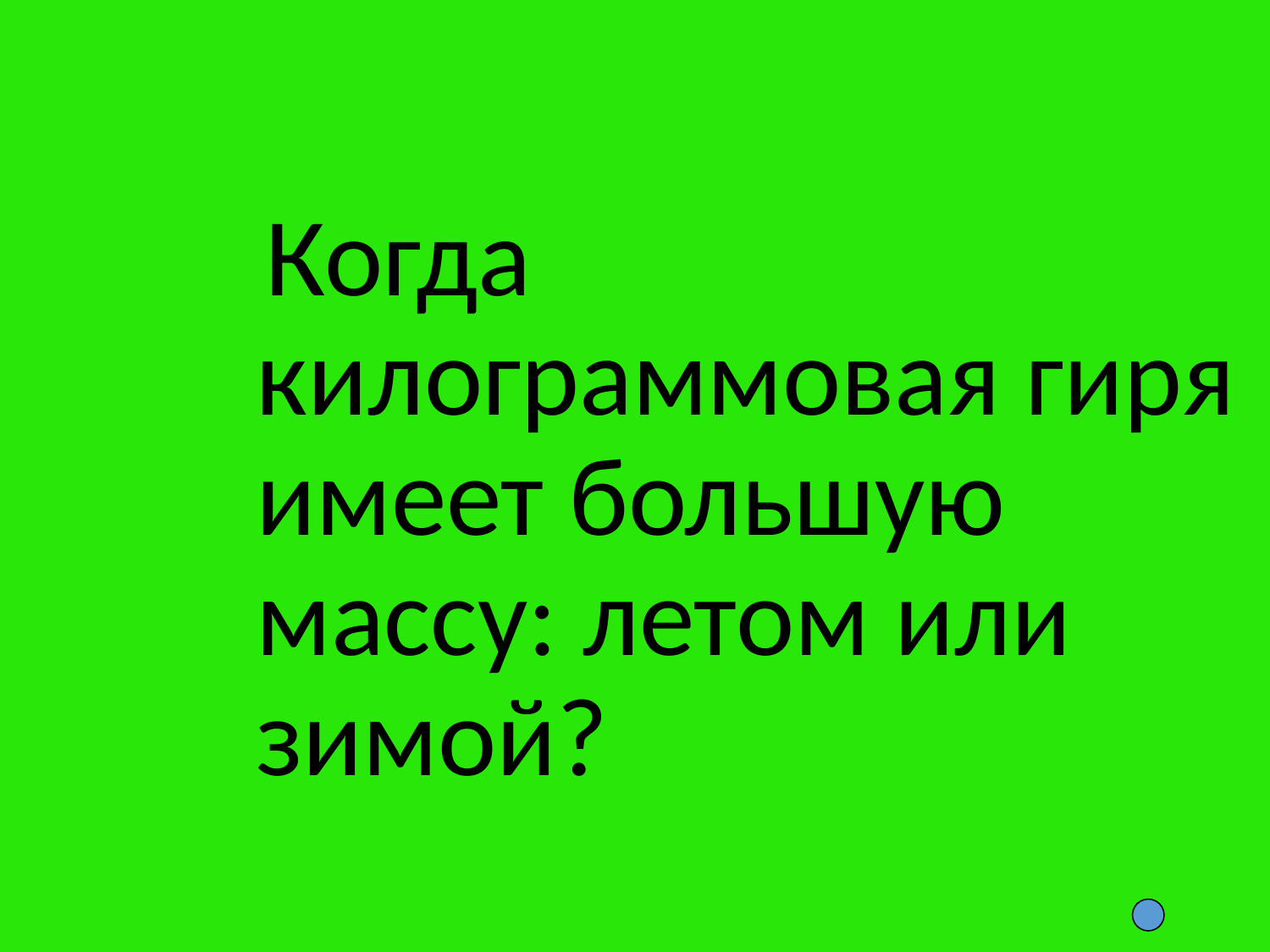

Когда килограммовая гиря имеет большую массу: летом или зимой?